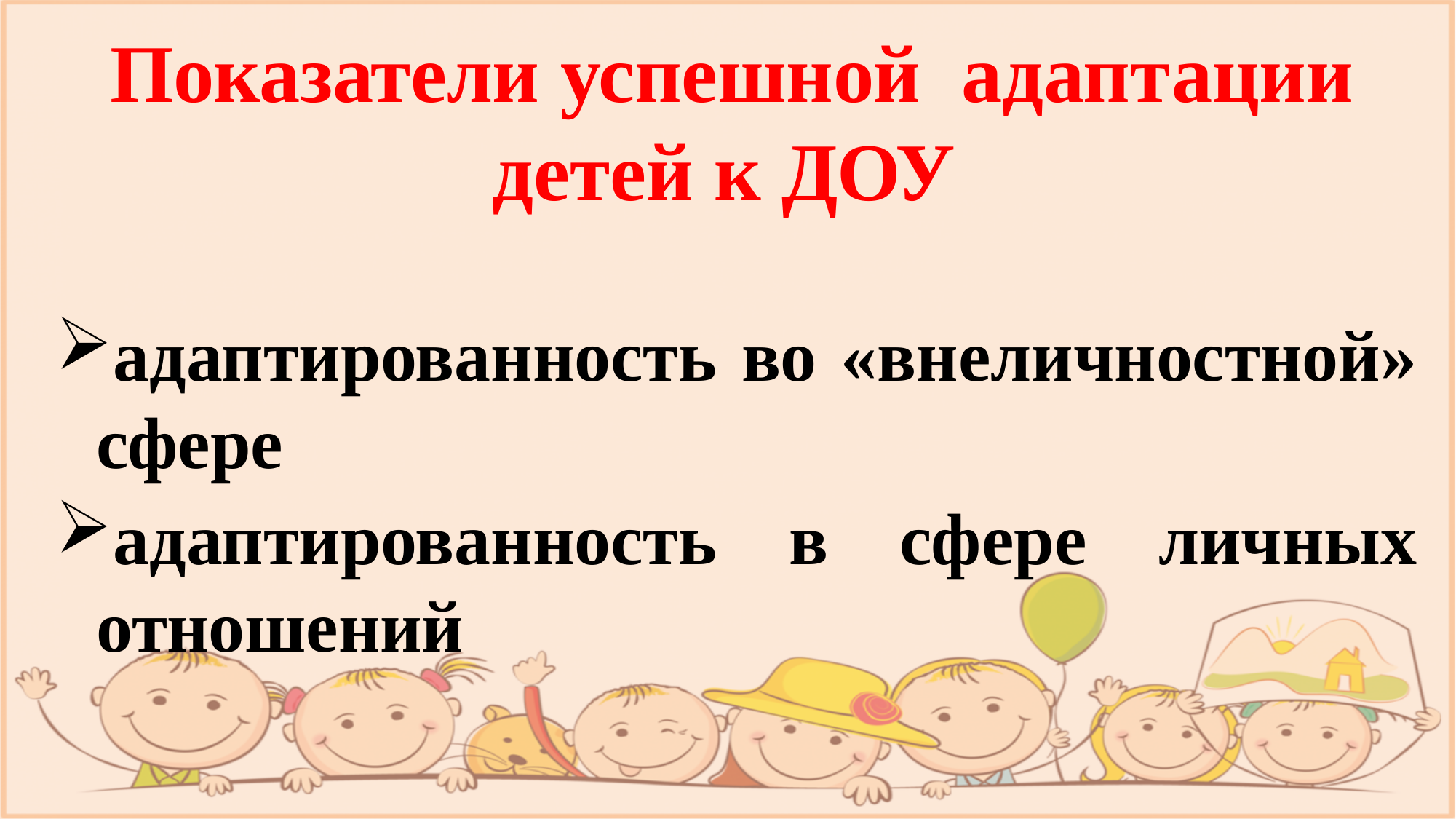

# Показатели успешной  адаптации детей к ДОУ
адаптированность во «внеличностной» сфере
адаптированность в сфере личных отношений